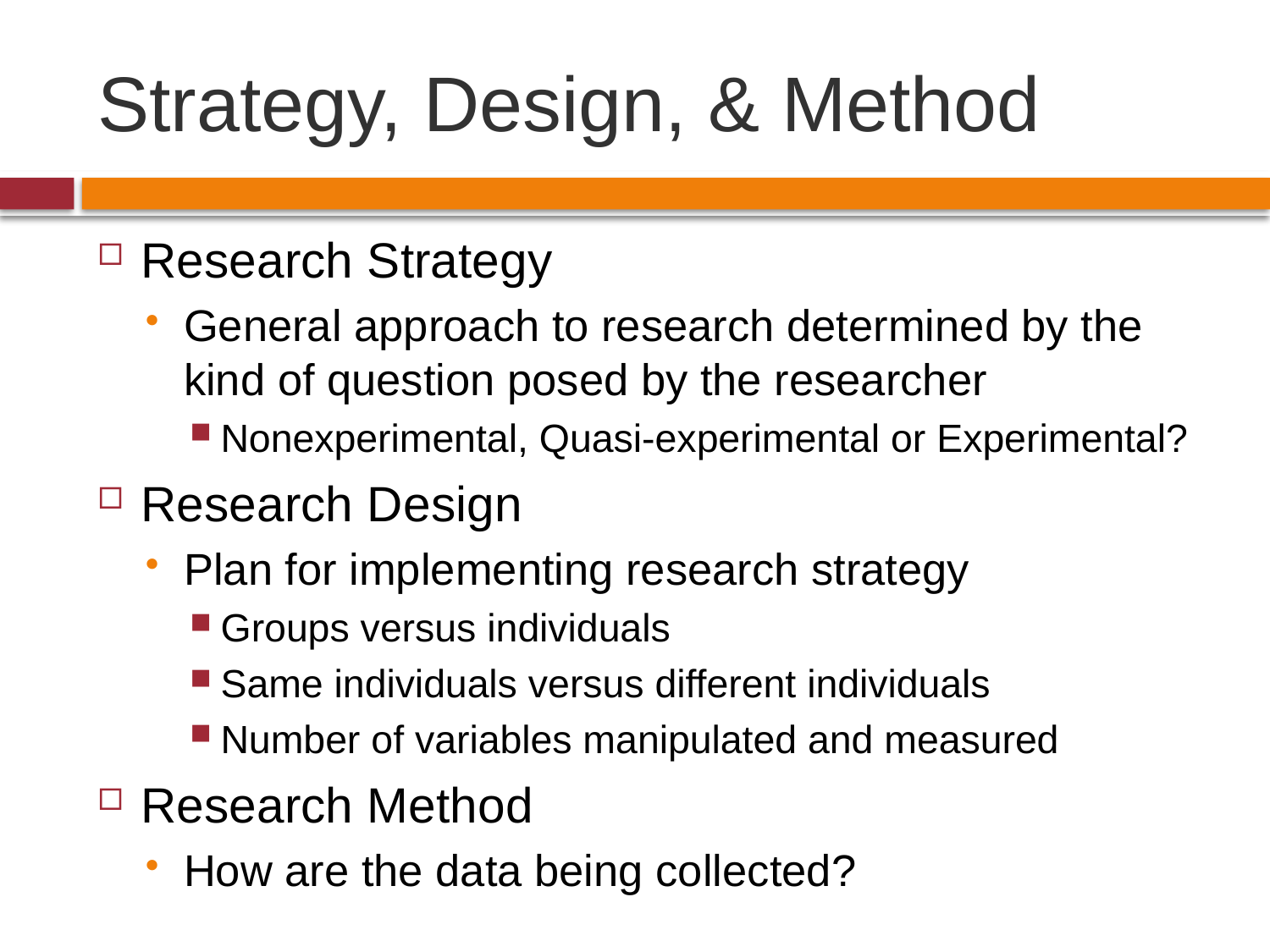

# Strategy, Design, & Method
Research Strategy
General approach to research determined by the kind of question posed by the researcher
Nonexperimental, Quasi-experimental or Experimental?
Research Design
Plan for implementing research strategy
Groups versus individuals
Same individuals versus different individuals
Number of variables manipulated and measured
Research Method
How are the data being collected?